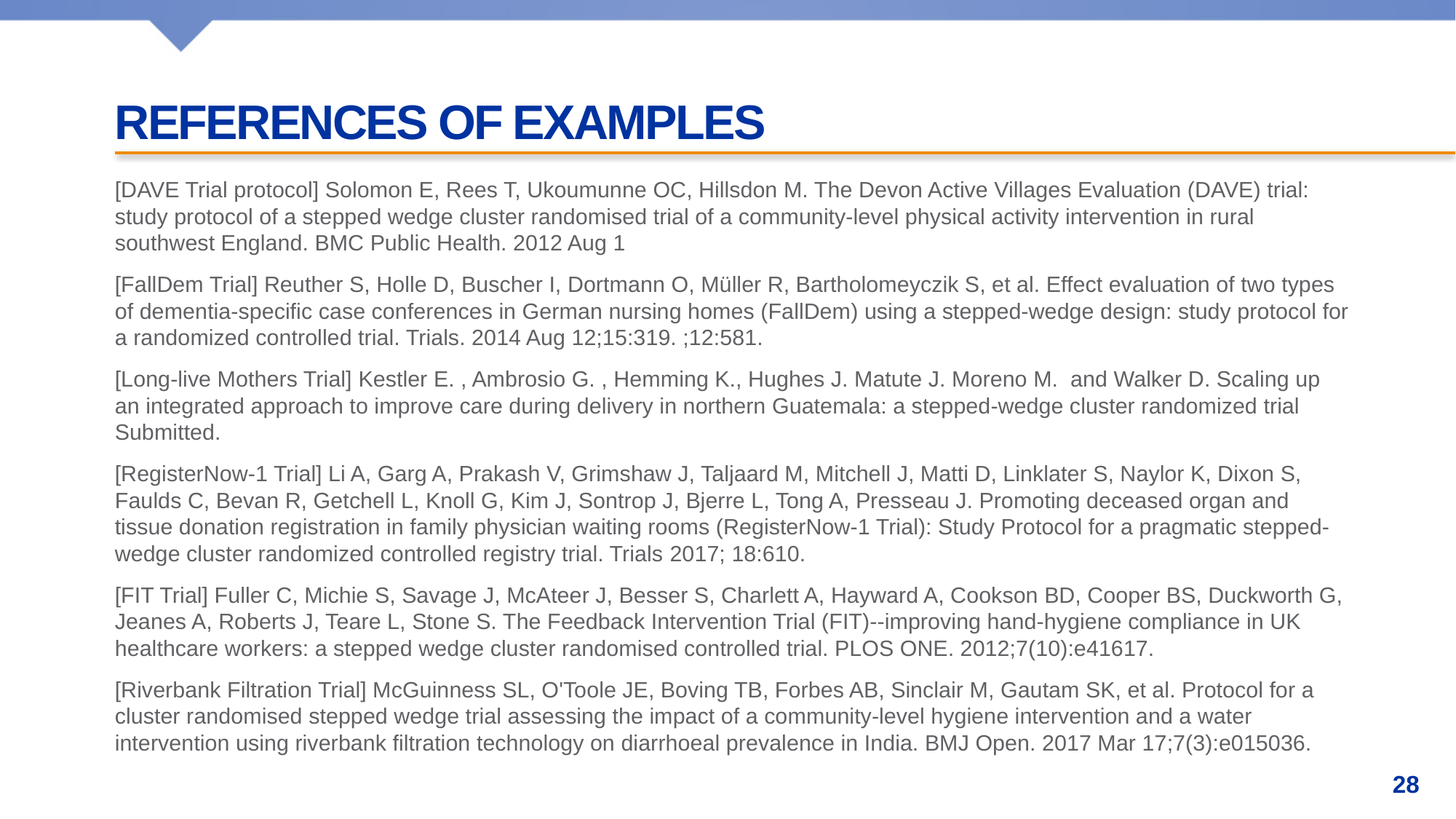

# References of examples
[DAVE Trial protocol] Solomon E, Rees T, Ukoumunne OC, Hillsdon M. The Devon Active Villages Evaluation (DAVE) trial: study protocol of a stepped wedge cluster randomised trial of a community-level physical activity intervention in rural southwest England. BMC Public Health. 2012 Aug 1
[FallDem Trial] Reuther S, Holle D, Buscher I, Dortmann O, Müller R, Bartholomeyczik S, et al. Effect evaluation of two types of dementia-specific case conferences in German nursing homes (FallDem) using a stepped-wedge design: study protocol for a randomized controlled trial. Trials. 2014 Aug 12;15:319. ;12:581.
[Long-live Mothers Trial] Kestler E. , Ambrosio G. , Hemming K., Hughes J. Matute J. Moreno M.  and Walker D. Scaling up an integrated approach to improve care during delivery in northern Guatemala: a stepped-wedge cluster randomized trial Submitted.
[RegisterNow-1 Trial] Li A, Garg A, Prakash V, Grimshaw J, Taljaard M, Mitchell J, Matti D, Linklater S, Naylor K, Dixon S, Faulds C, Bevan R, Getchell L, Knoll G, Kim J, Sontrop J, Bjerre L, Tong A, Presseau J. Promoting deceased organ and tissue donation registration in family physician waiting rooms (RegisterNow-1 Trial): Study Protocol for a pragmatic stepped-wedge cluster randomized controlled registry trial. Trials 2017; 18:610.
[FIT Trial] Fuller C, Michie S, Savage J, McAteer J, Besser S, Charlett A, Hayward A, Cookson BD, Cooper BS, Duckworth G, Jeanes A, Roberts J, Teare L, Stone S. The Feedback Intervention Trial (FIT)--improving hand-hygiene compliance in UK healthcare workers: a stepped wedge cluster randomised controlled trial. PLOS ONE. 2012;7(10):e41617.
[Riverbank Filtration Trial] McGuinness SL, O'Toole JE, Boving TB, Forbes AB, Sinclair M, Gautam SK, et al. Protocol for a cluster randomised stepped wedge trial assessing the impact of a community-level hygiene intervention and a water intervention using riverbank filtration technology on diarrhoeal prevalence in India. BMJ Open. 2017 Mar 17;7(3):e015036.

28